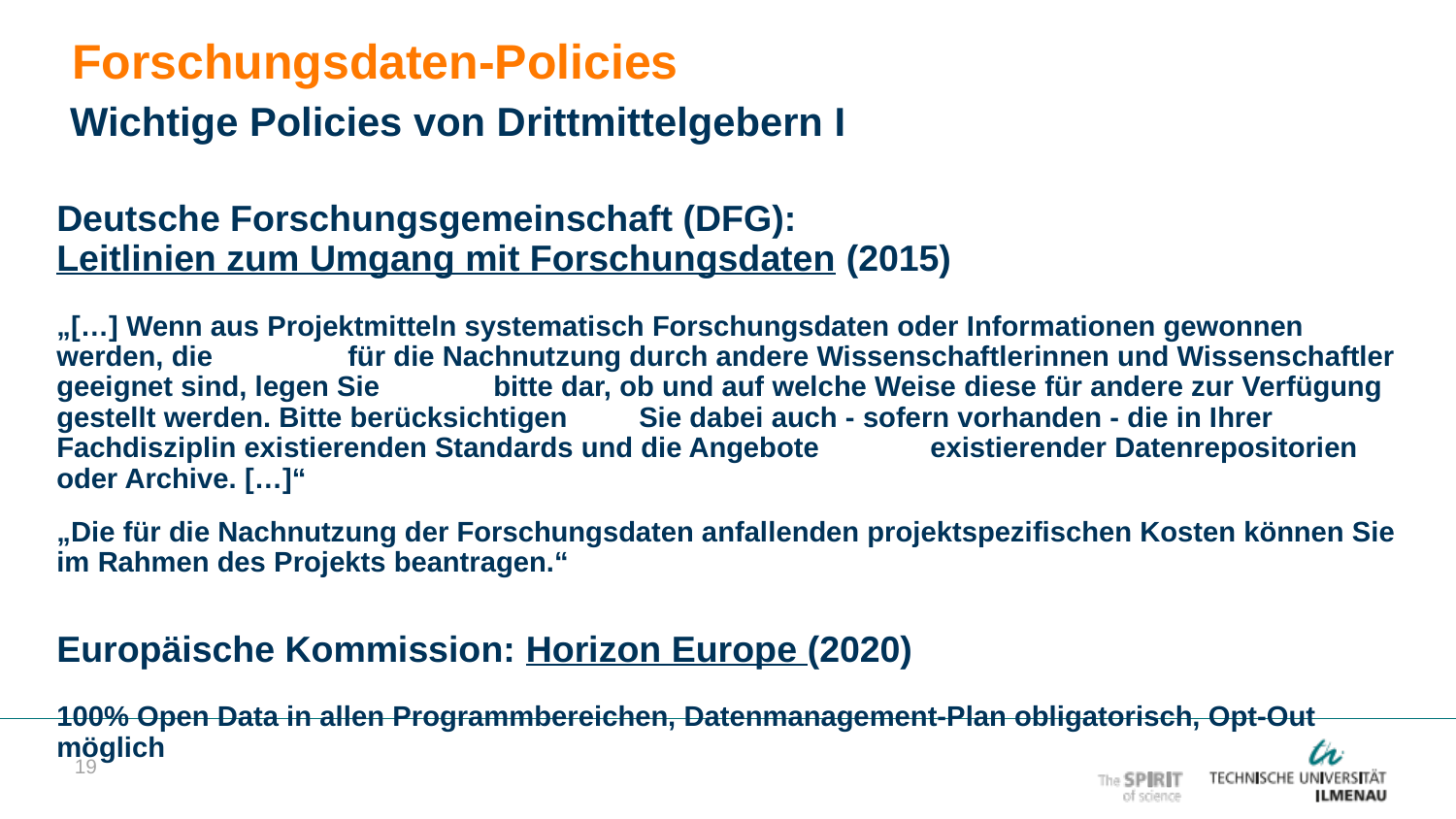

Forschungsdaten-Policies
Wichtige Policies von Drittmittelgebern I

Deutsche Forschungsgemeinschaft (DFG): Leitlinien zum Umgang mit Forschungsdaten (2015)

„[…] Wenn aus Projektmitteln systematisch Forschungsdaten oder Informationen gewonnen werden, die 	für die Nachnutzung durch andere Wissenschaftlerinnen und Wissenschaftler geeignet sind, legen Sie 	bitte dar, ob und auf welche Weise diese für andere zur Verfügung gestellt werden. Bitte berücksichtigen 	Sie dabei auch - sofern vorhanden - die in Ihrer Fachdisziplin existierenden Standards und die Angebote 	existierender Datenrepositorien oder Archive. […]“

„Die für die Nachnutzung der Forschungsdaten anfallenden projektspezifischen Kosten können Sie im Rahmen des Projekts beantragen.“

Europäische Kommission: Horizon Europe (2020)

100% Open Data in allen Programmbereichen, Datenmanagement-Plan obligatorisch, Opt-Out möglich

19